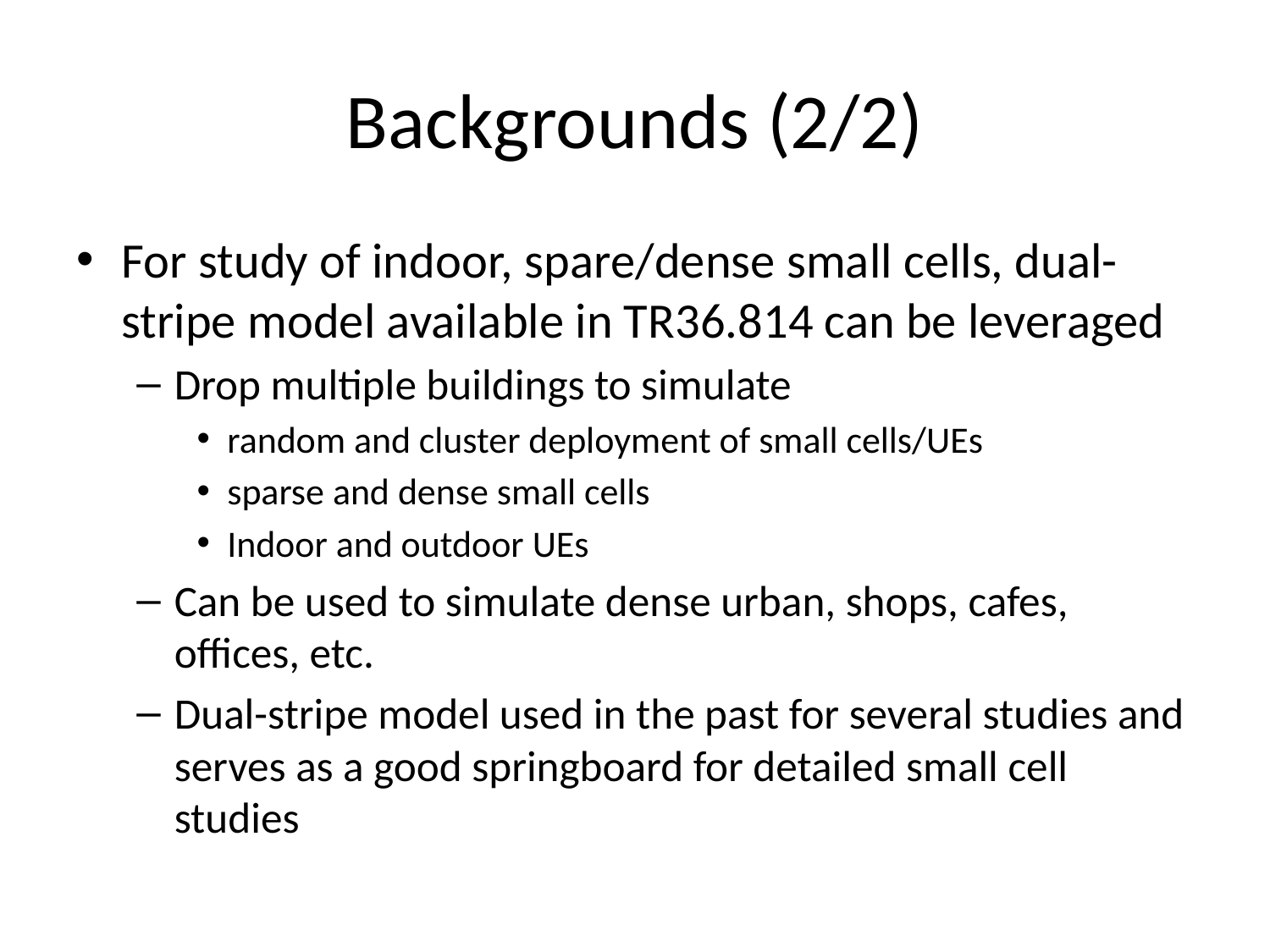

# Backgrounds (2/2)
For study of indoor, spare/dense small cells, dual-stripe model available in TR36.814 can be leveraged
Drop multiple buildings to simulate
random and cluster deployment of small cells/UEs
sparse and dense small cells
Indoor and outdoor UEs
Can be used to simulate dense urban, shops, cafes, offices, etc.
Dual-stripe model used in the past for several studies and serves as a good springboard for detailed small cell studies